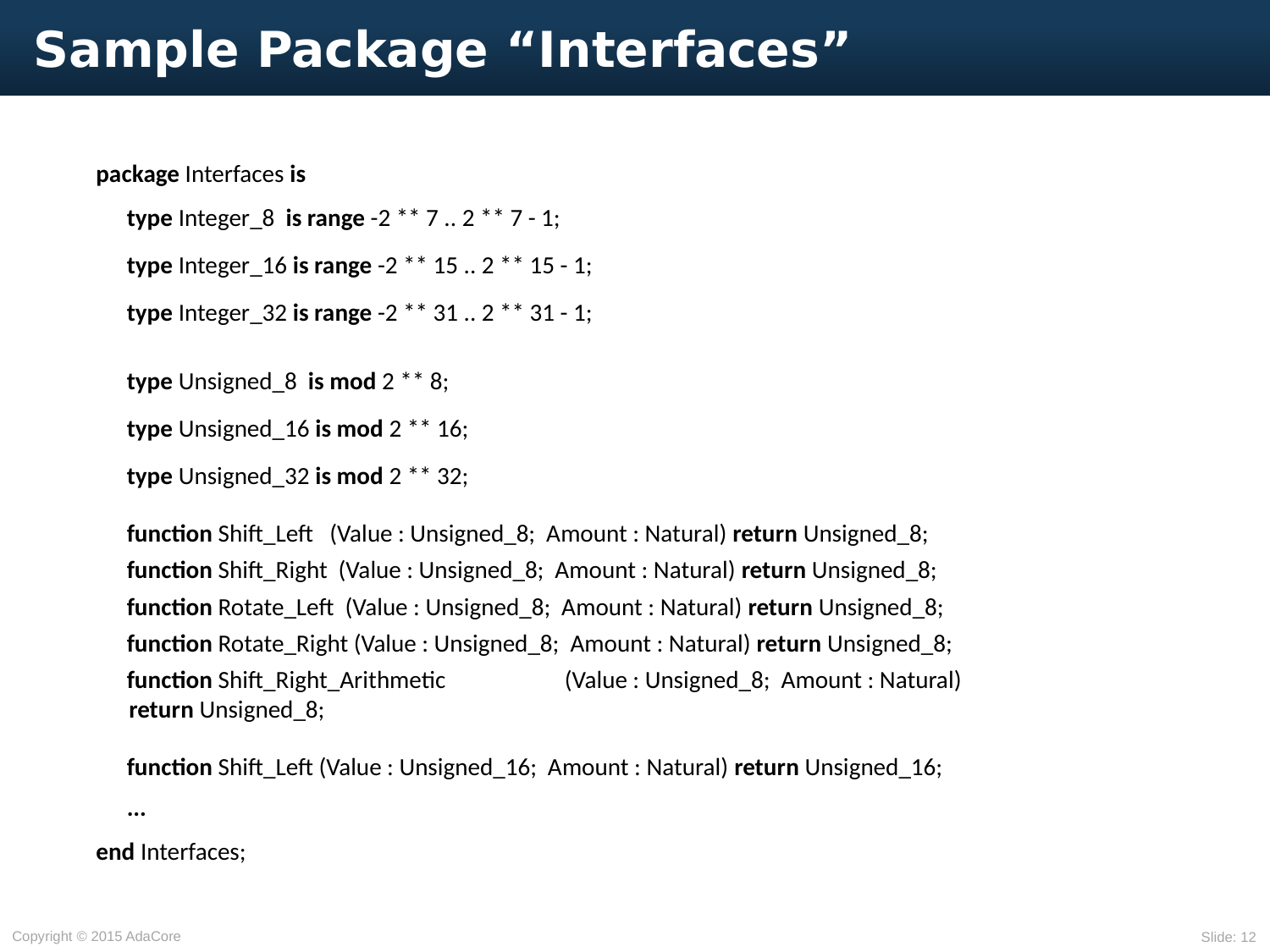

# Sample Package “Interfaces”
package Interfaces is

	type Integer_8  is range -2 ** 7 .. 2 ** 7 - 1;

	type Integer_16 is range -2 ** 15 .. 2 ** 15 - 1;

	type Integer_32 is range -2 ** 31 .. 2 ** 31 - 1;

	type Unsigned_8  is mod 2 ** 8;

	type Unsigned_16 is mod 2 ** 16;

	type Unsigned_32 is mod 2 ** 32;

	function Shift_Left   (Value : Unsigned_8;  Amount : Natural) return Unsigned_8;
	function Shift_Right  (Value : Unsigned_8;  Amount : Natural) return Unsigned_8;
	function Rotate_Left  (Value : Unsigned_8;  Amount : Natural) return Unsigned_8;
	function Rotate_Right (Value : Unsigned_8;  Amount : Natural) return Unsigned_8;
	function Shift_Right_Arithmetic	(Value : Unsigned_8;  Amount : Natural)
      return Unsigned_8;
	function Shift_Left (Value : Unsigned_16;  Amount : Natural) return Unsigned_16;
	...

end Interfaces;